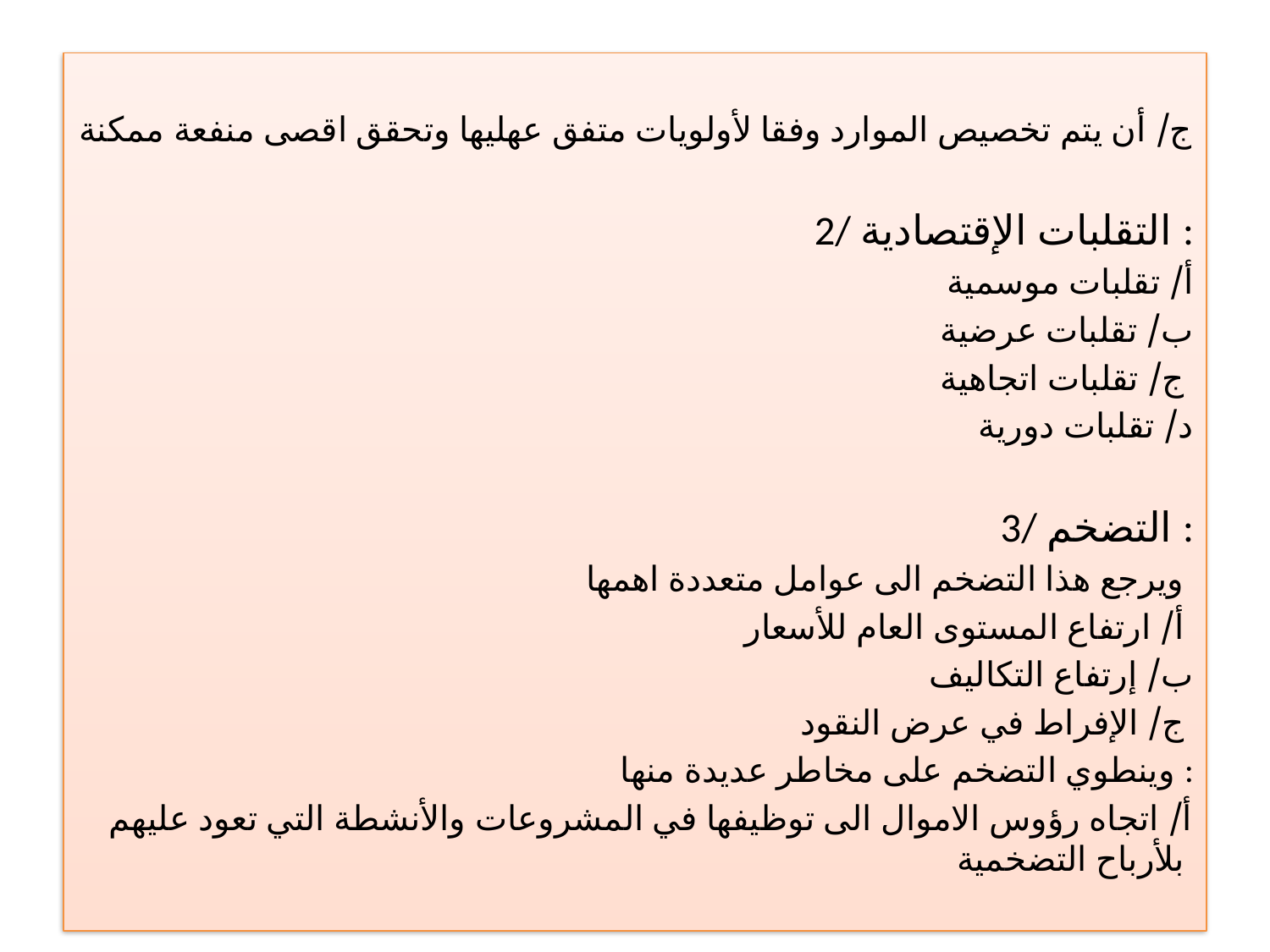

ج/ أن يتم تخصيص الموارد وفقا لأولويات متفق عهليها وتحقق اقصى منفعة ممكنة

2/ التقلبات الإقتصادية :
أ/ تقلبات موسمية
ب/ تقلبات عرضية
ج/ تقلبات اتجاهية
د/ تقلبات دورية

3/ التضخم :
ويرجع هذا التضخم الى عوامل متعددة اهمها
أ/ ارتفاع المستوى العام للأسعار
ب/ إرتفاع التكاليف
ج/ الإفراط في عرض النقود
وينطوي التضخم على مخاطر عديدة منها :
أ/ اتجاه رؤوس الاموال الى توظيفها في المشروعات والأنشطة التي تعود عليهم بلأرباح التضخمية